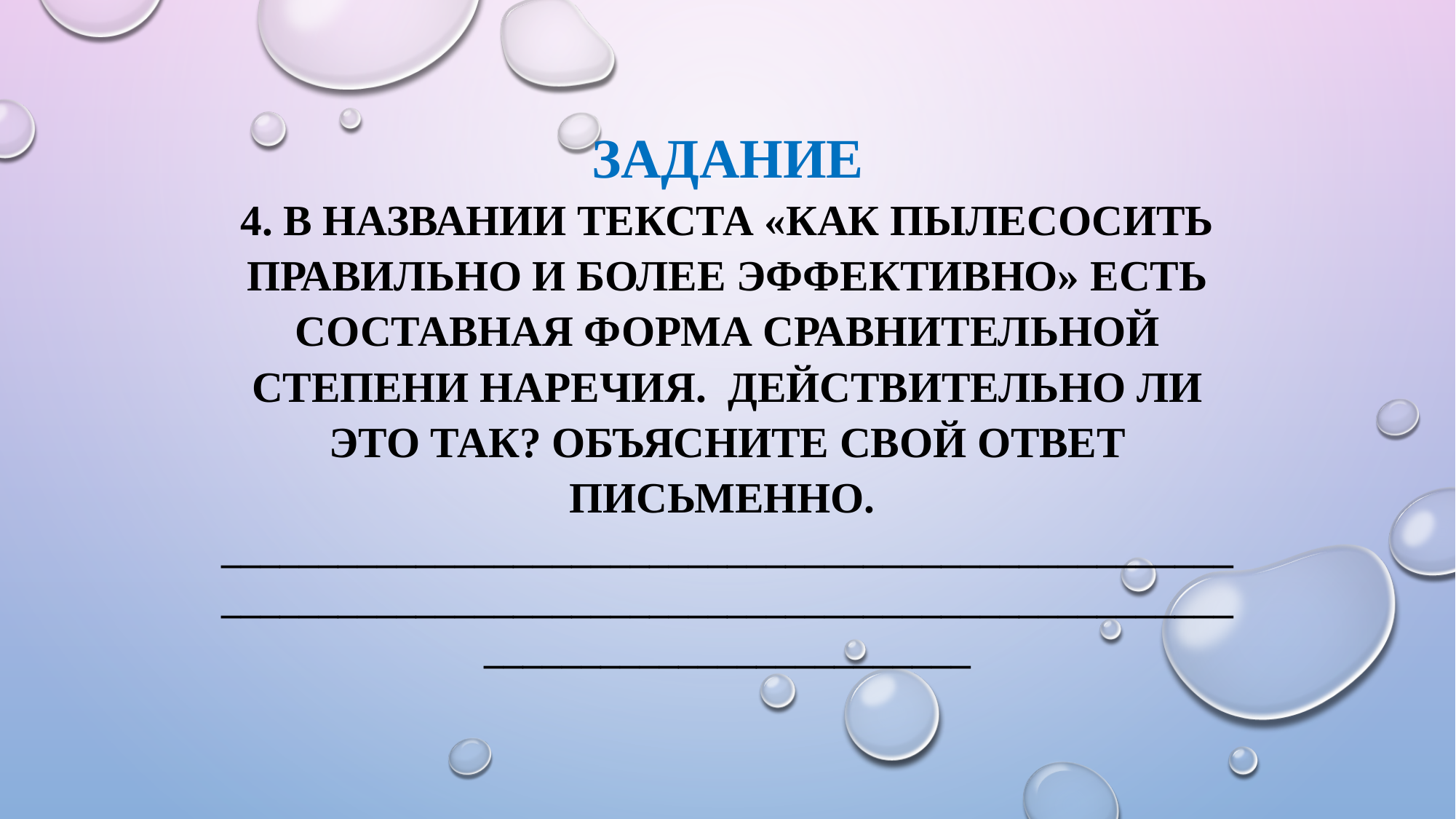

# Задание 4. В названии текста «Как пылесосить правильно и более эффективно» есть составная форма сравнительной степени наречия.  Действительно ли это так? Объясните свой ответ письменно. _________________________________________________________________________________________________________________________________